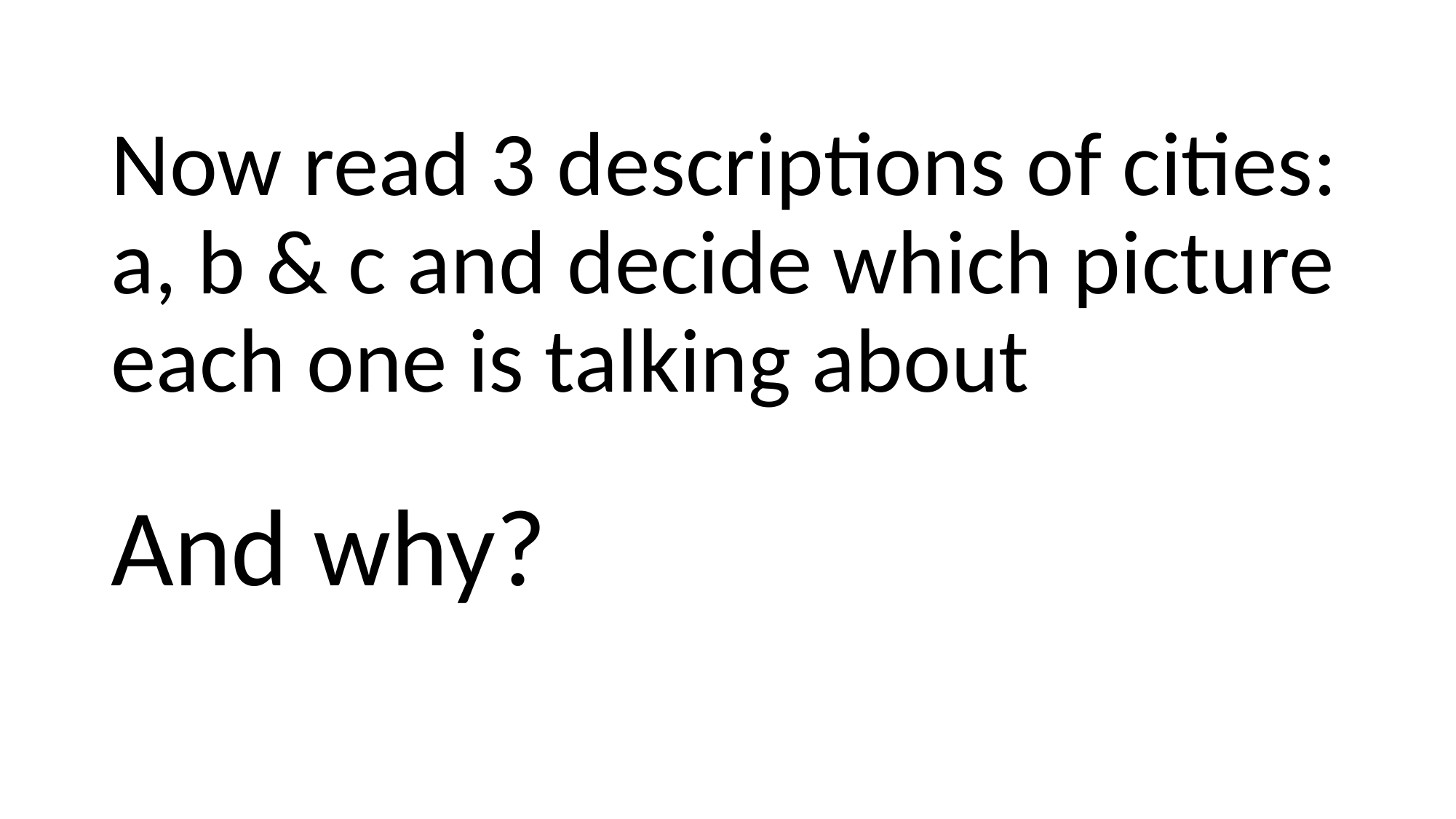

# Now read 3 descriptions of cities: a, b & c and decide which picture each one is talking about
And why?